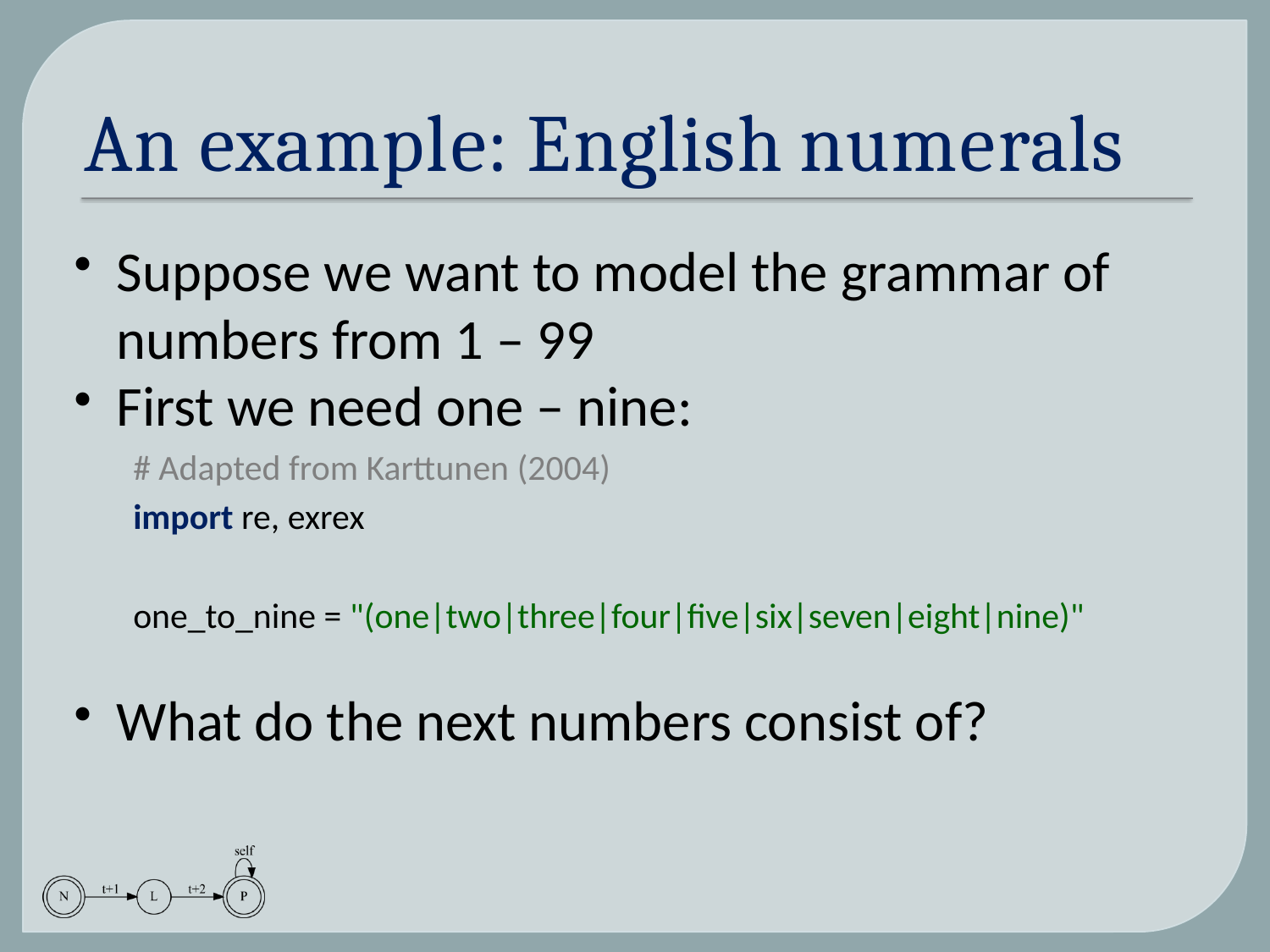

# An example: English numerals
Suppose we want to model the grammar of numbers from 1 – 99
First we need one – nine:
# Adapted from Karttunen (2004)
import re, exrex

one_to_nine = "(one|two|three|four|five|six|seven|eight|nine)"

What do the next numbers consist of?